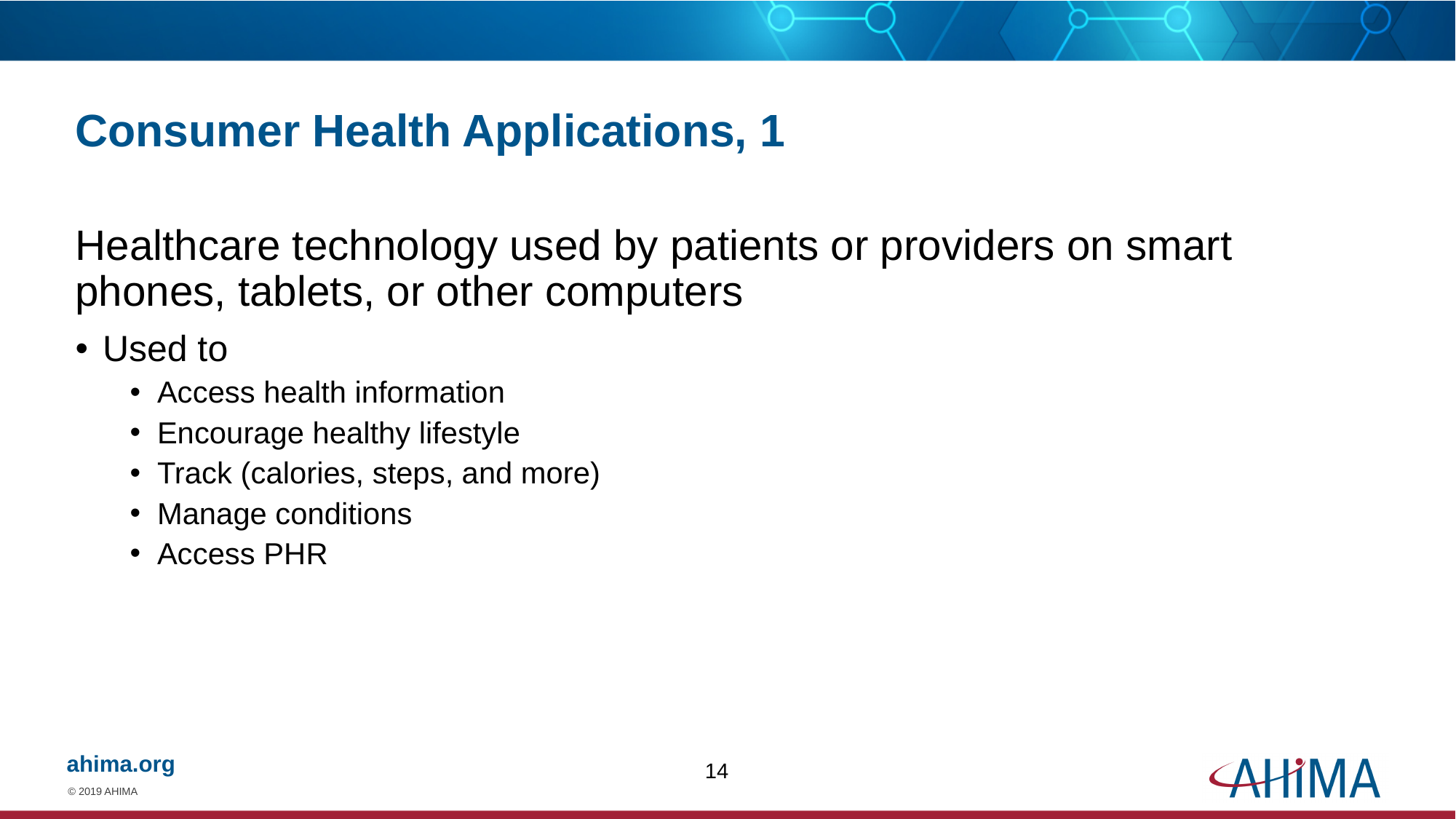

# Consumer Health Applications, 1
Healthcare technology used by patients or providers on smart phones, tablets, or other computers
Used to
Access health information
Encourage healthy lifestyle
Track (calories, steps, and more)
Manage conditions
Access PHR